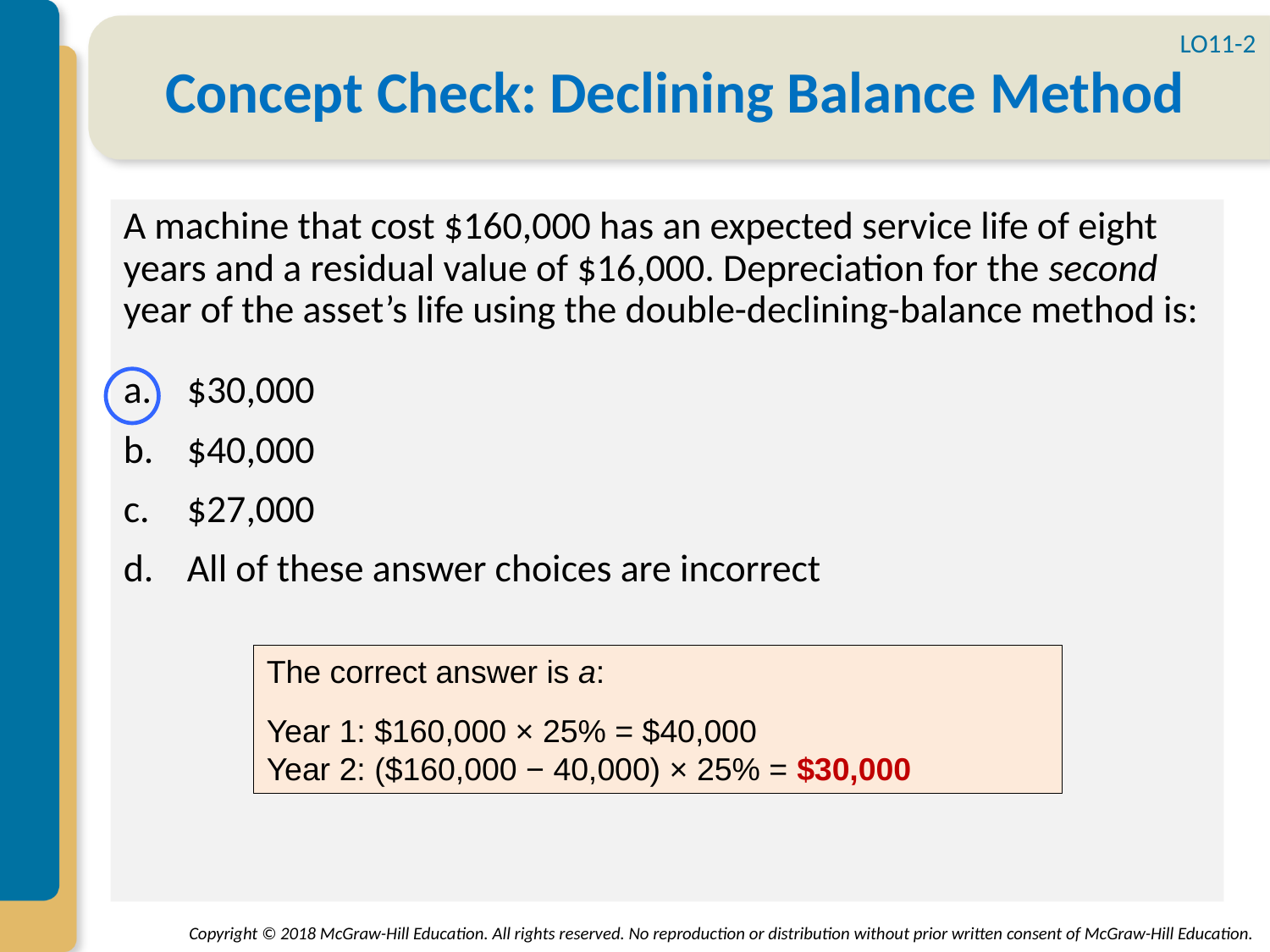

LO11-2
# Concept Check: Declining Balance Method
A machine that cost $160,000 has an expected service life of eight years and a residual value of $16,000. Depreciation for the second year of the asset’s life using the double-declining-balance method is:
$30,000
$40,000
$27,000
All of these answer choices are incorrect

The correct answer is a:
Year 1: $160,000 × 25% = $40,000
Year 2: ($160,000 − 40,000) × 25% = $30,000